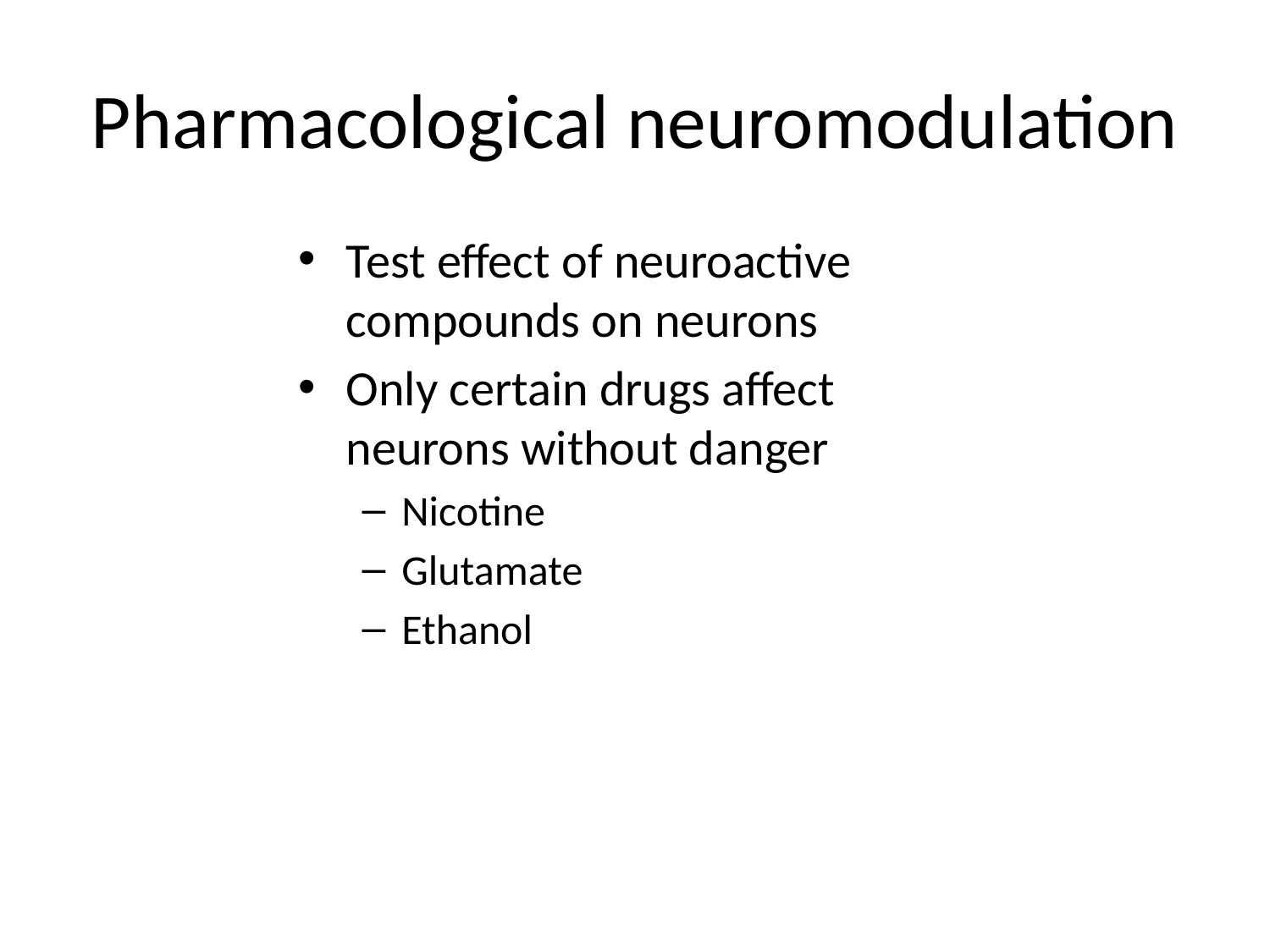

# Pharmacological neuromodulation
Test effect of neuroactive compounds on neurons
Only certain drugs affect neurons without danger
Nicotine
Glutamate
Ethanol